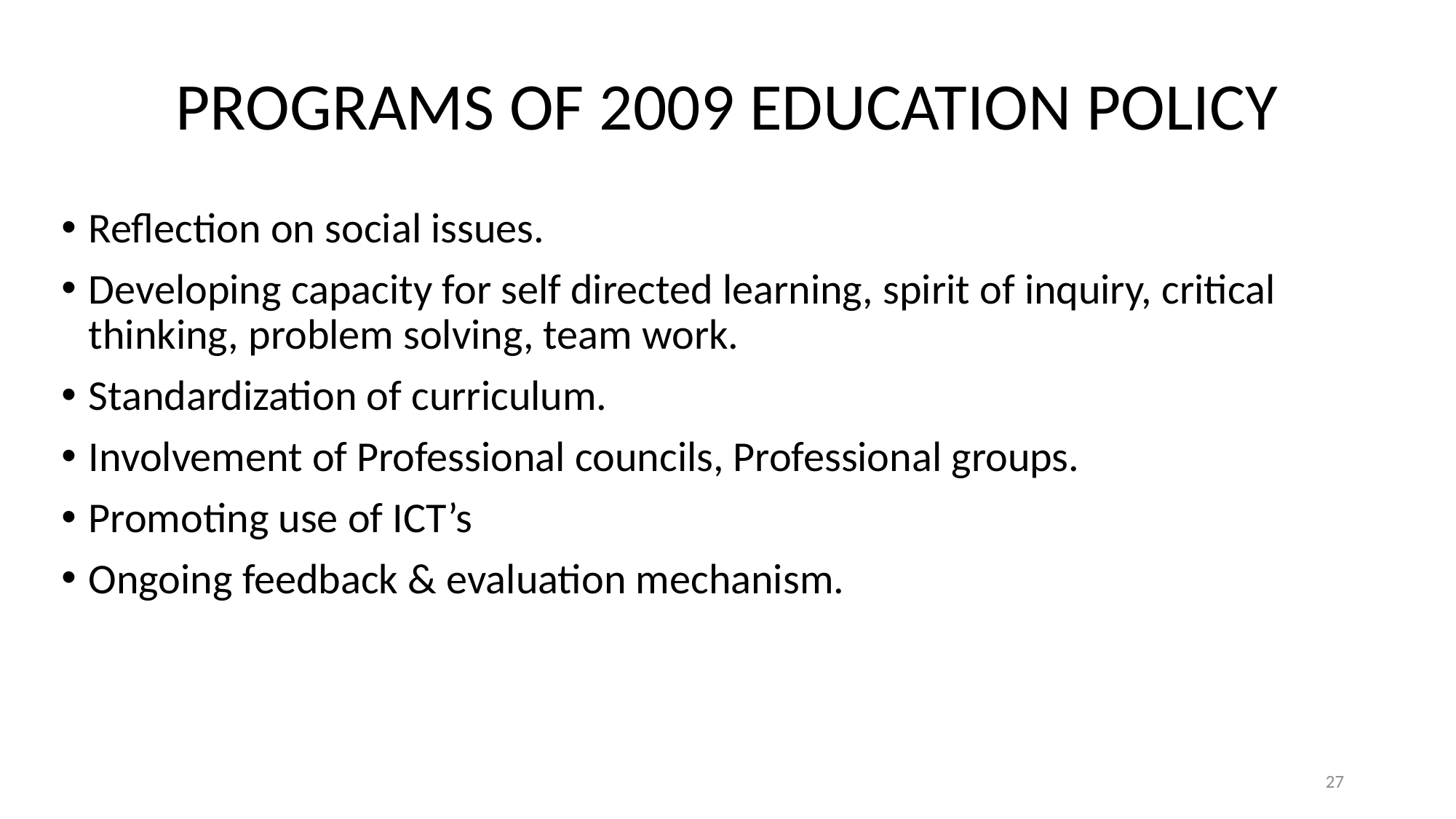

# PROGRAMS OF 2009 EDUCATION POLICY
Reflection on social issues.
Developing capacity for self directed learning, spirit of inquiry, critical thinking, problem solving, team work.
Standardization of curriculum.
Involvement of Professional councils, Professional groups.
Promoting use of ICT’s
Ongoing feedback & evaluation mechanism.

27